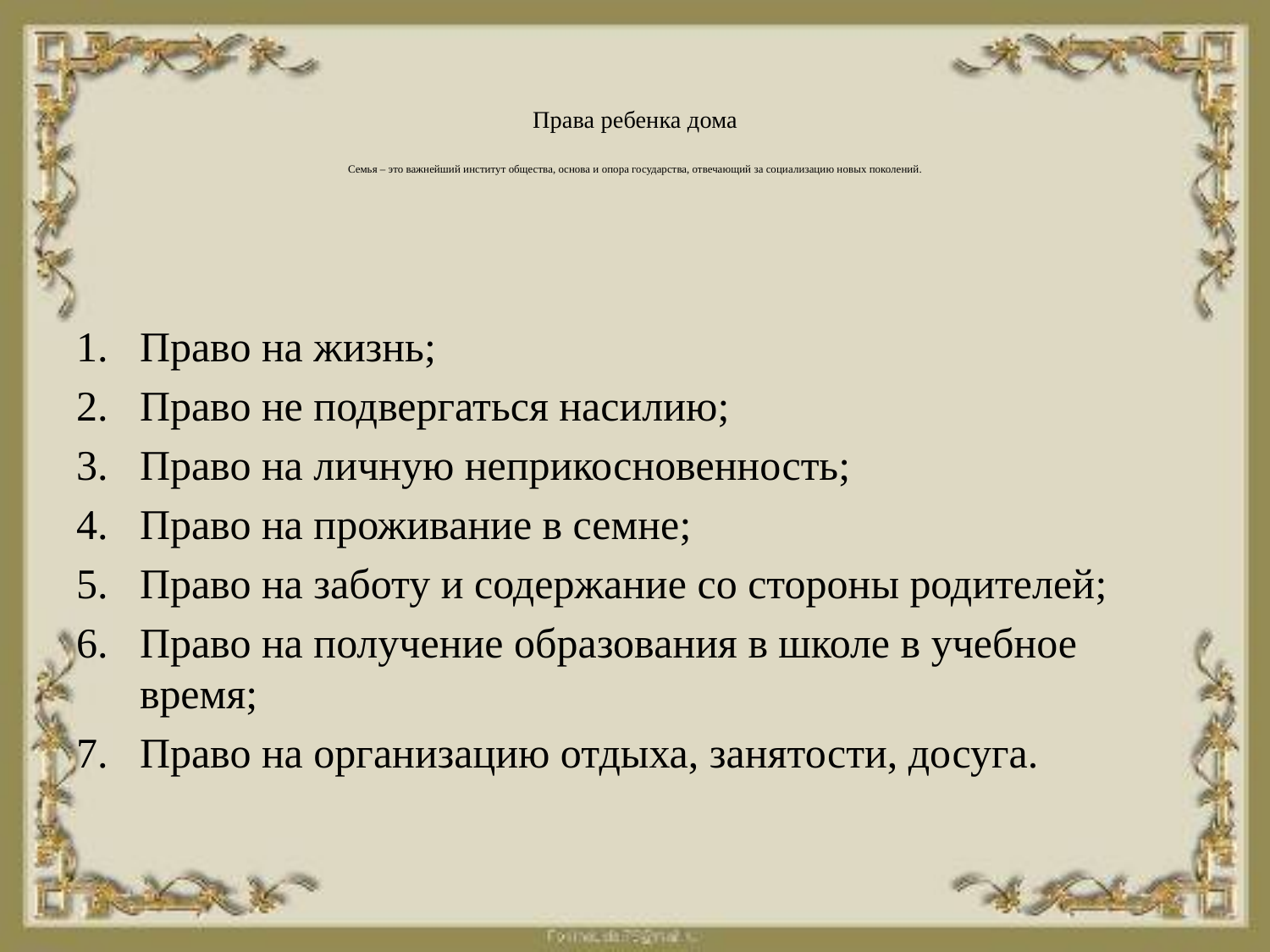

# Права ребенка дома Семья – это важнейший институт общества, основа и опора государства, отвечающий за социализацию новых поколений.

Право на жизнь;
Право не подвергаться насилию;
Право на личную неприкосновенность;
Право на проживание в семне;
Право на заботу и содержание со стороны родителей;
Право на получение образования в школе в учебное время;
Право на организацию отдыха, занятости, досуга.